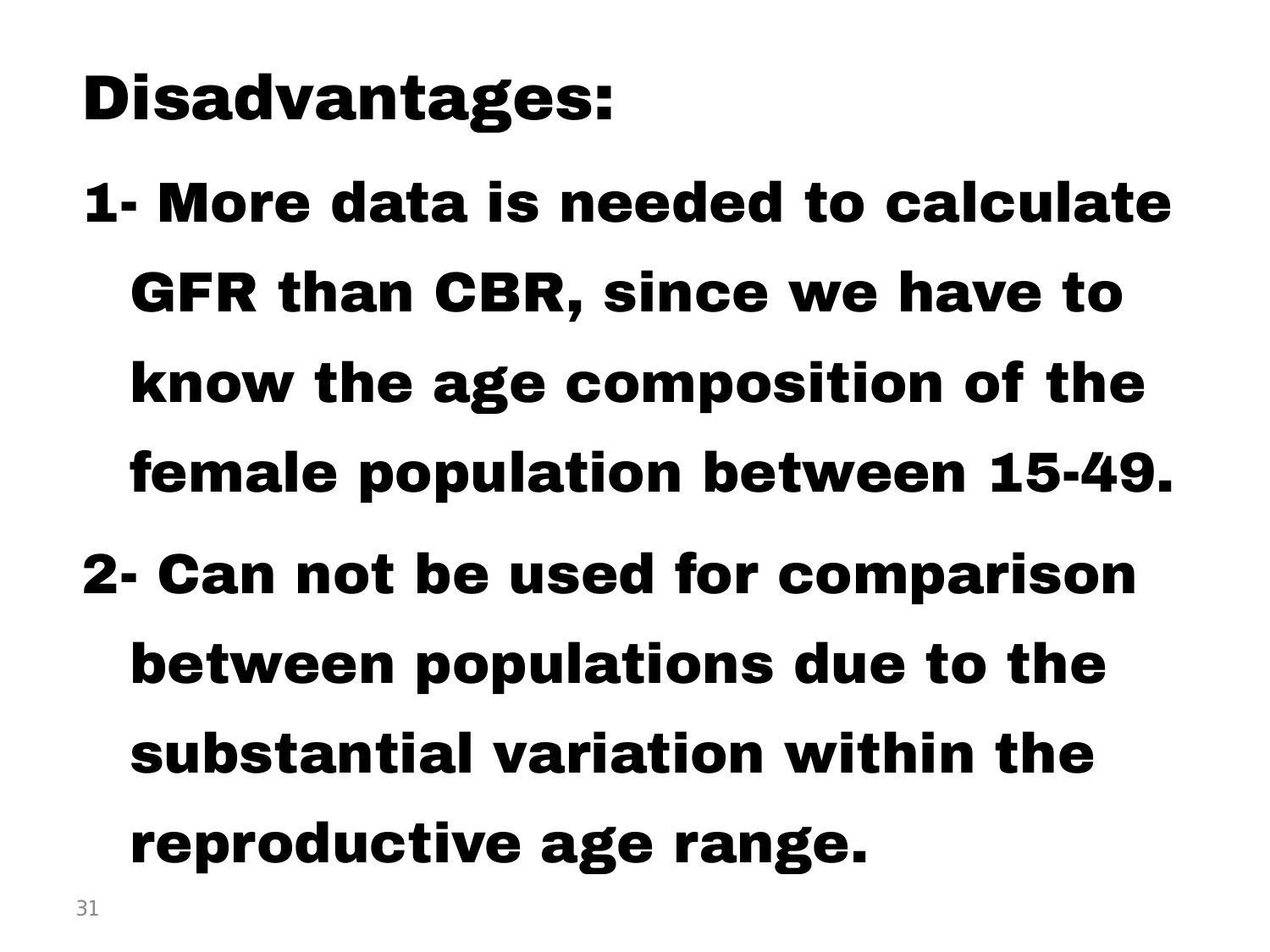

Disadvantages:
1- More data is needed to calculate GFR than CBR, since we have to know the age composition of the female population between 15-49.
2- Can not be used for comparison between populations due to the substantial variation within the reproductive age range.
31